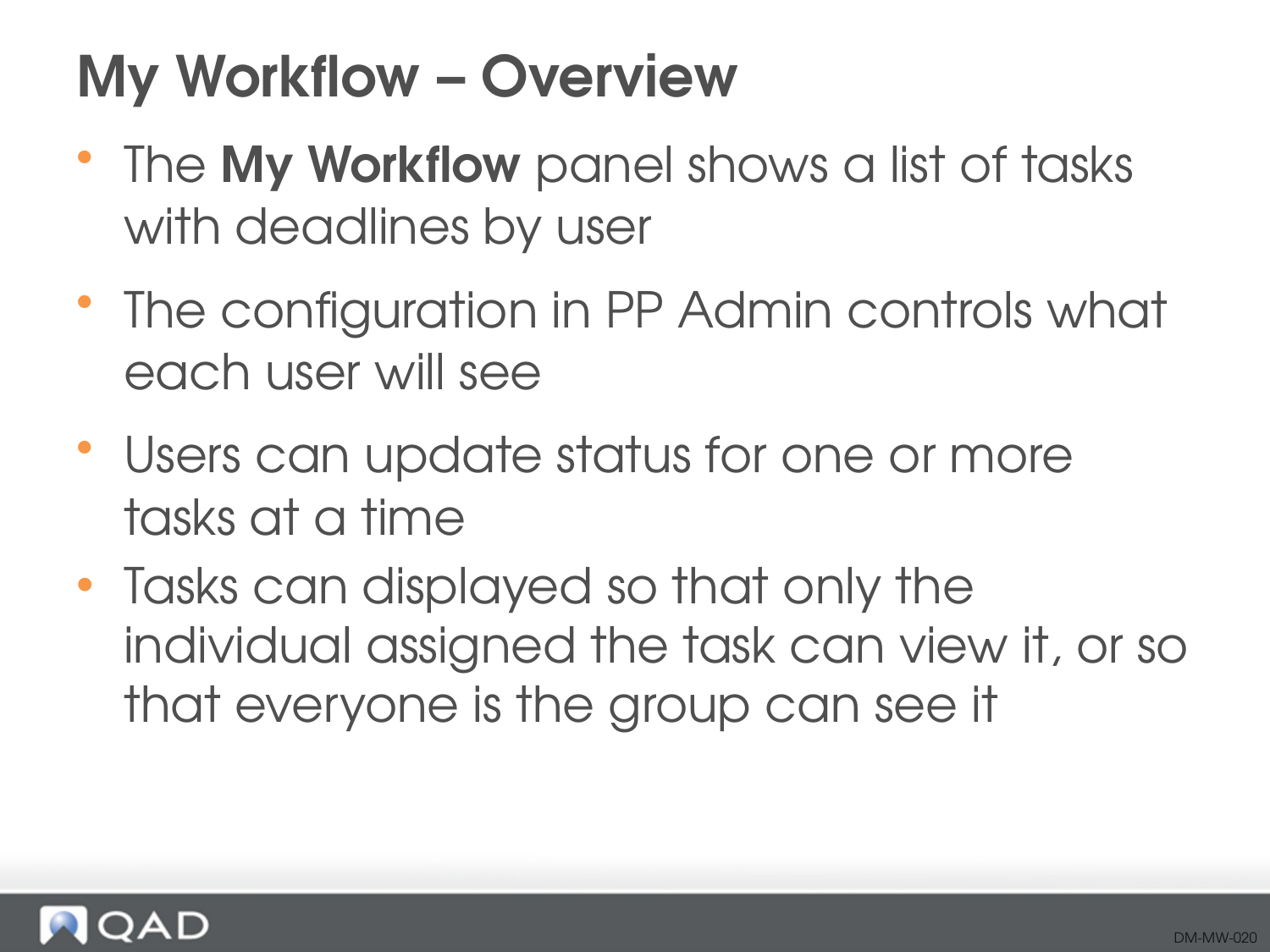

# My Workflow – Overview
The My Workflow panel shows a list of tasks with deadlines by user
The configuration in PP Admin controls what each user will see
Users can update status for one or more tasks at a time
Tasks can displayed so that only the individual assigned the task can view it, or so that everyone is the group can see it
DM-MW-020